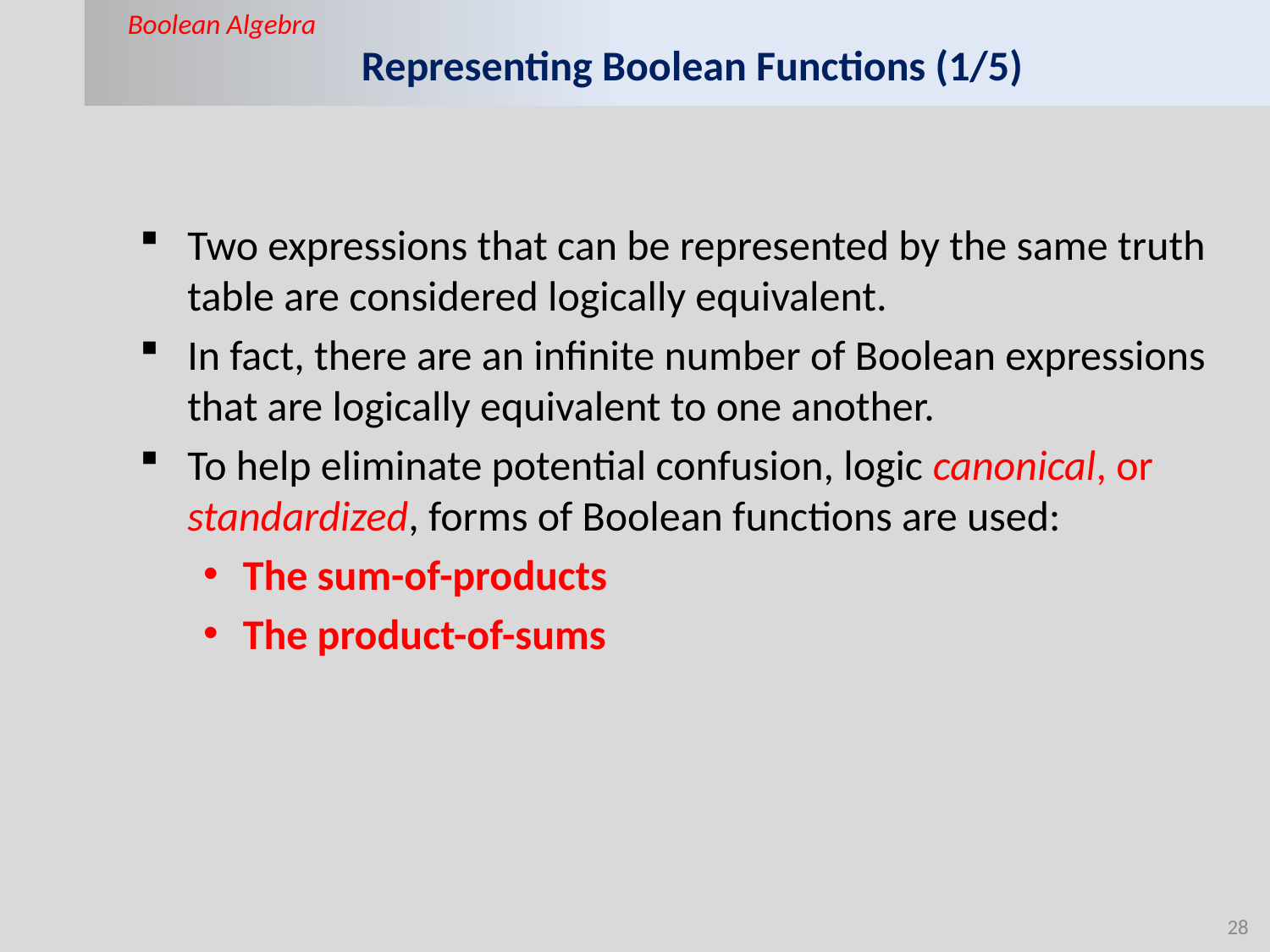

Boolean Algebra

# Representing Boolean Functions (1/5)
Two expressions that can be represented by the same truth table are considered logically equivalent.
In fact, there are an infinite number of Boolean expressions that are logically equivalent to one another.
To help eliminate potential confusion, logic canonical, or standardized, forms of Boolean functions are used:
The sum-of-products
The product-of-sums